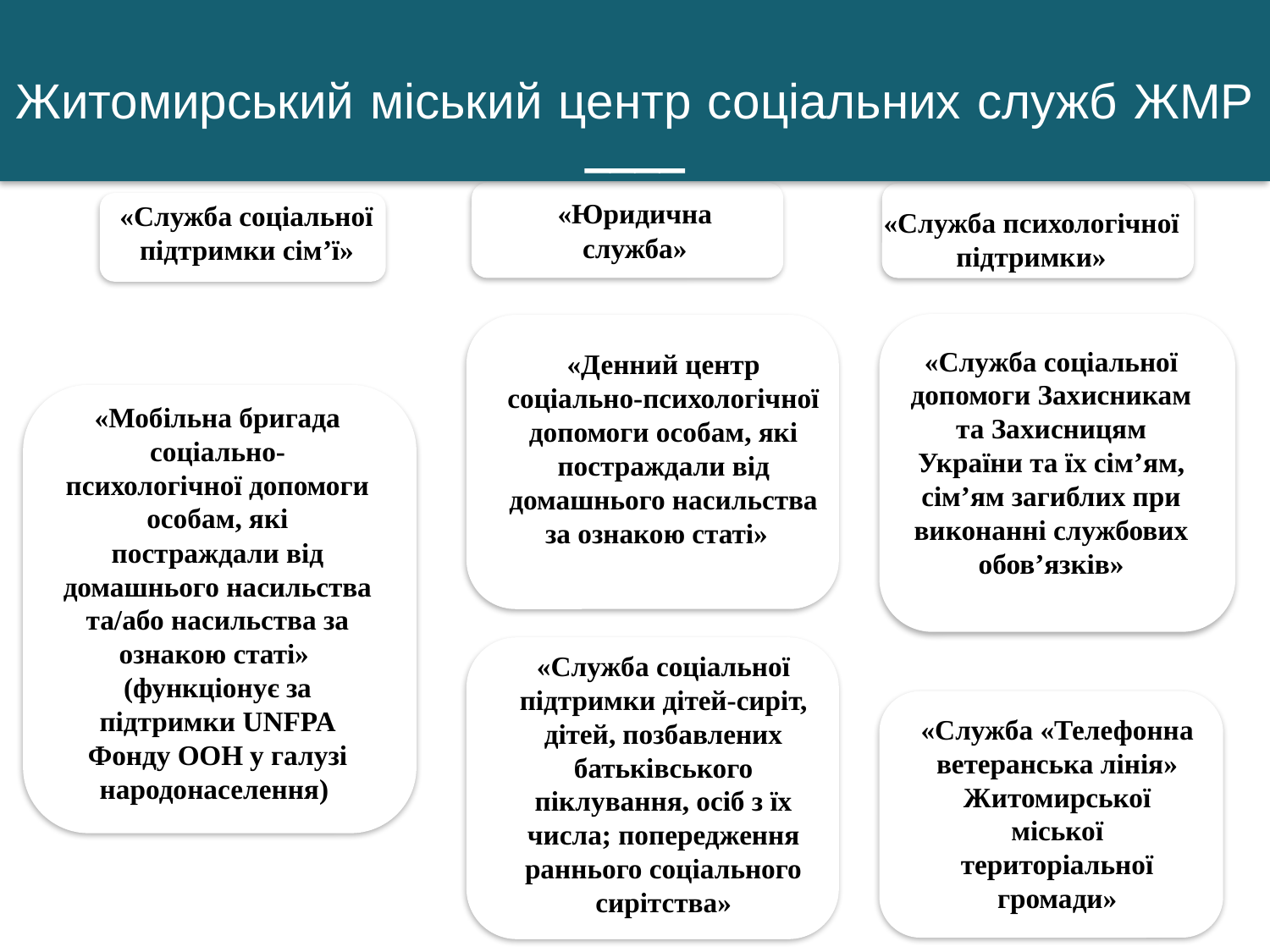

Житомирський міський центр соціальних служб ЖМР  ____
і
і
«Юридична служба»
«Служба соціальної підтримки сім’ї»
і
«Служба психологічної підтримки»
і
і
«Служба соціальної допомоги Захисникам та Захисницям України та їх сім’ям, сім’ям загиблих при виконанні службових обов’язків»
«Денний центр соціально-психологічної допомоги особам, які постраждали від домашнього насильства за ознакою статі»

і
«Мобільна бригада соціально-психологічної допомоги особам, які постраждали від домашнього насильства та/або насильства за ознакою статі»
(функціонує за підтримки UNFPA Фонду ООН у галузі народонаселення)
і
«Служба соціальної підтримки дітей-сиріт, дітей, позбавлених батьківського піклування, осіб з їх числа; попередження раннього соціального сирітства»
і
«Служба «Телефонна ветеранська лінія» Житомирської міської територіальної громади»